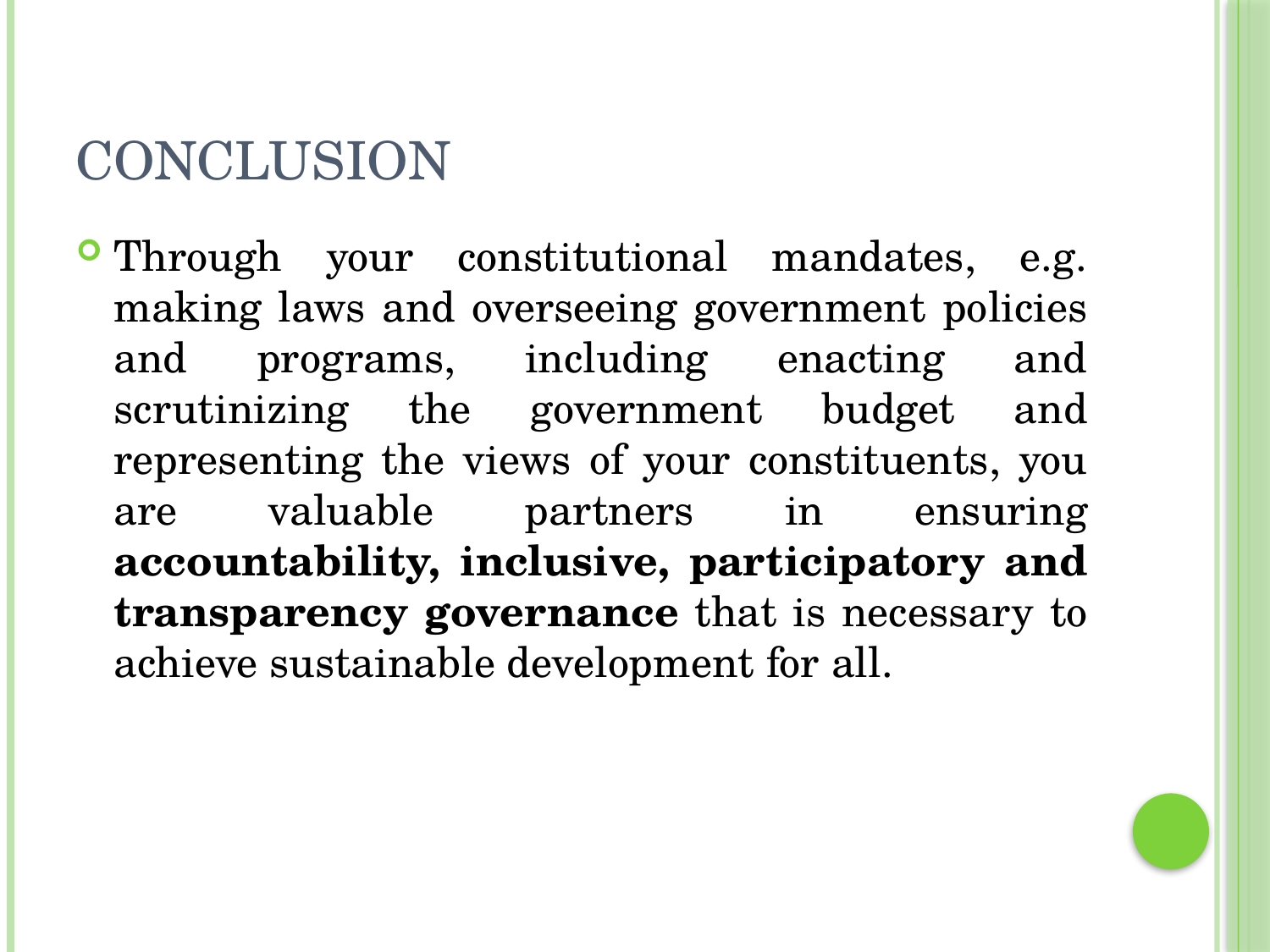

# CONCLUSION
Through your constitutional mandates, e.g. making laws and overseeing government policies and programs, including enacting and scrutinizing the government budget and representing the views of your constituents, you are valuable partners in ensuring accountability, inclusive, participatory and transparency governance that is necessary to achieve sustainable development for all.